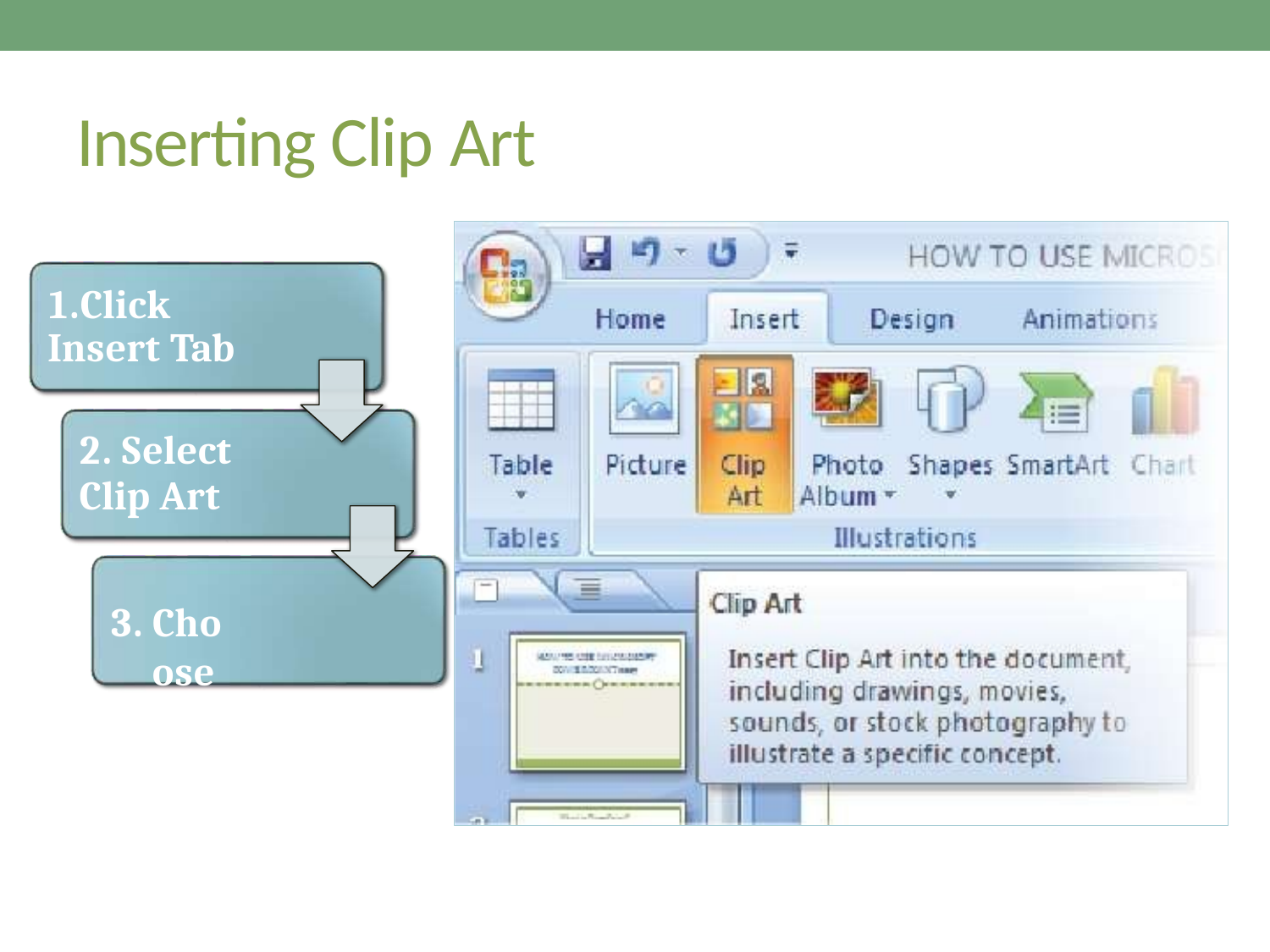

# Inserting Clip Art

Click  Insert Tab

Select
Clip Art

Choose